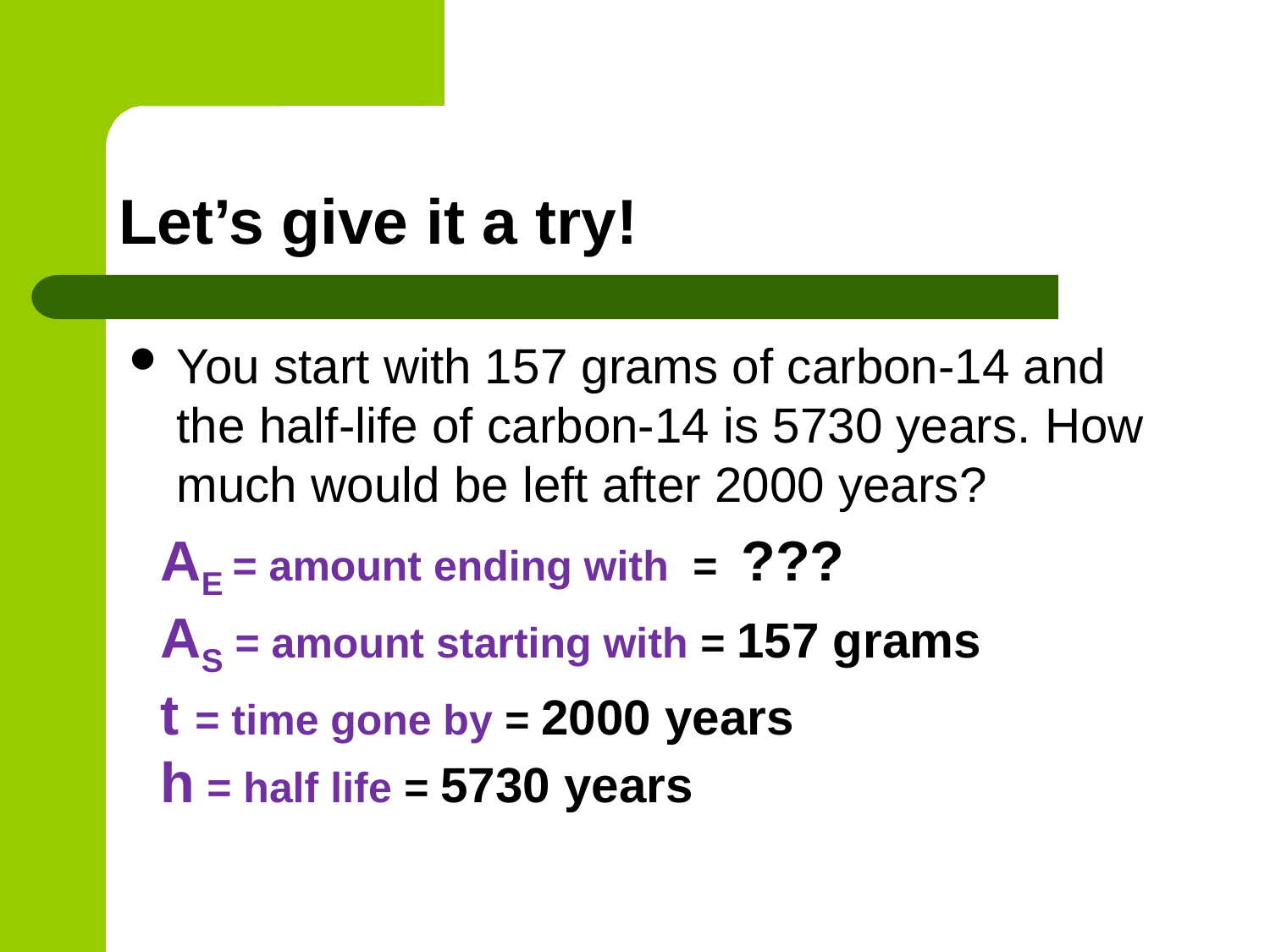

# Let’s give it a try!
You start with 157 grams of carbon-14 and the half-life of carbon-14 is 5730 years. How much would be left after 2000 years?
AE = amount ending with  =  ???
AS = amount starting with = 157 grams
t = time gone by = 2000 years
h = half life = 5730 years